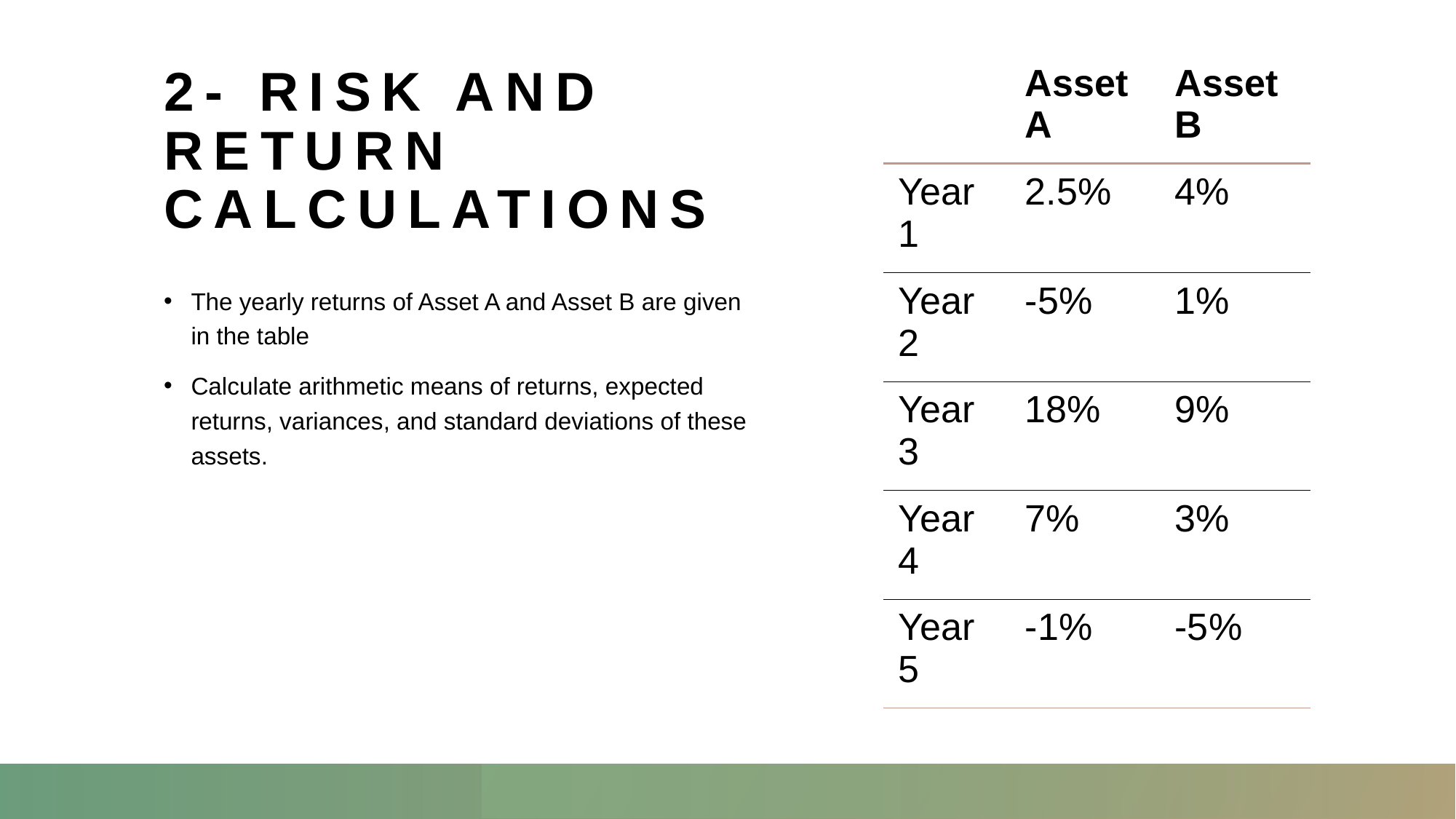

# 2- rısk and return calculatıons
|  | Asset A | Asset B |
| --- | --- | --- |
| Year 1 | 2.5% | 4% |
| Year 2 | -5% | 1% |
| Year 3 | 18% | 9% |
| Year 4 | 7% | 3% |
| Year 5 | -1% | -5% |
The yearly returns of Asset A and Asset B are given in the table
Calculate arithmetic means of returns, expected returns, variances, and standard deviations of these assets.